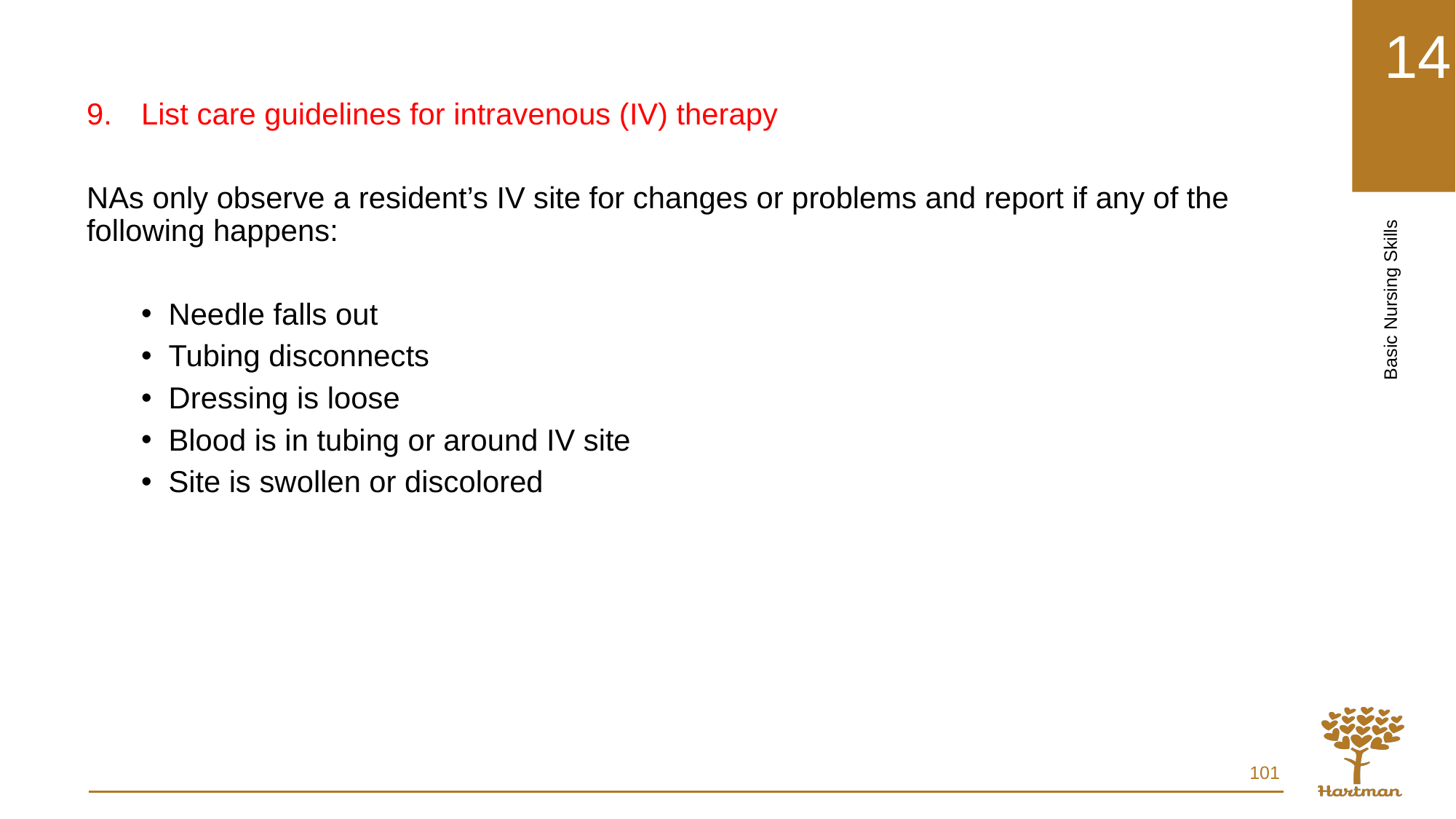

List care guidelines for intravenous (IV) therapy

NAs only observe a resident’s IV site for changes or problems and report if any of the following happens:

Needle falls out
Tubing disconnects
Dressing is loose
Blood is in tubing or around IV site
Site is swollen or discolored

101